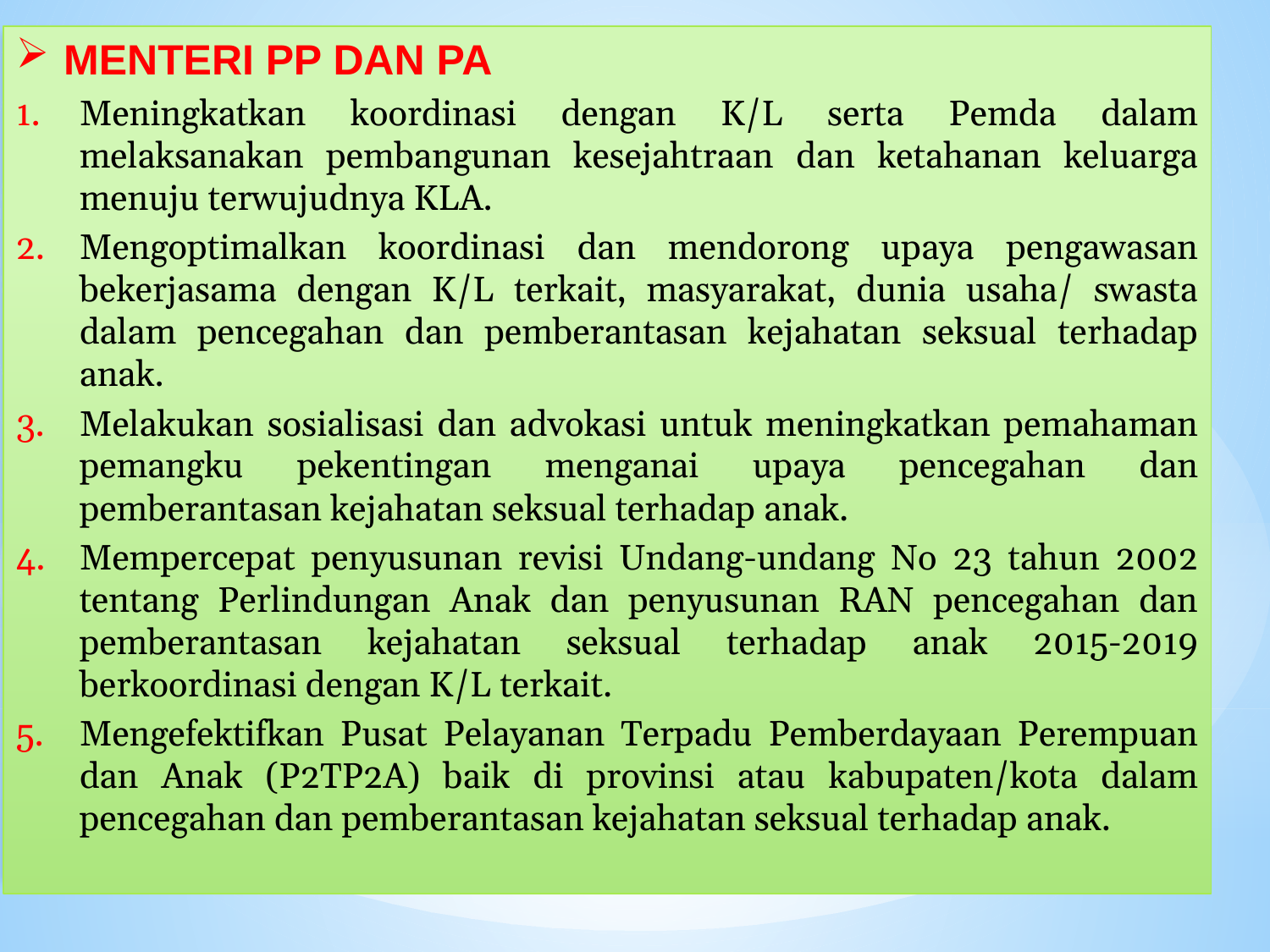

MENTERI PP DAN PA
Meningkatkan koordinasi dengan K/L serta Pemda dalam melaksanakan pembangunan kesejahtraan dan ketahanan keluarga menuju terwujudnya KLA.
Mengoptimalkan koordinasi dan mendorong upaya pengawasan bekerjasama dengan K/L terkait, masyarakat, dunia usaha/ swasta dalam pencegahan dan pemberantasan kejahatan seksual terhadap anak.
Melakukan sosialisasi dan advokasi untuk meningkatkan pemahaman pemangku pekentingan menganai upaya pencegahan dan pemberantasan kejahatan seksual terhadap anak.
Mempercepat penyusunan revisi Undang-undang No 23 tahun 2002 tentang Perlindungan Anak dan penyusunan RAN pencegahan dan pemberantasan kejahatan seksual terhadap anak 2015-2019 berkoordinasi dengan K/L terkait.
Mengefektifkan Pusat Pelayanan Terpadu Pemberdayaan Perempuan dan Anak (P2TP2A) baik di provinsi atau kabupaten/kota dalam pencegahan dan pemberantasan kejahatan seksual terhadap anak.